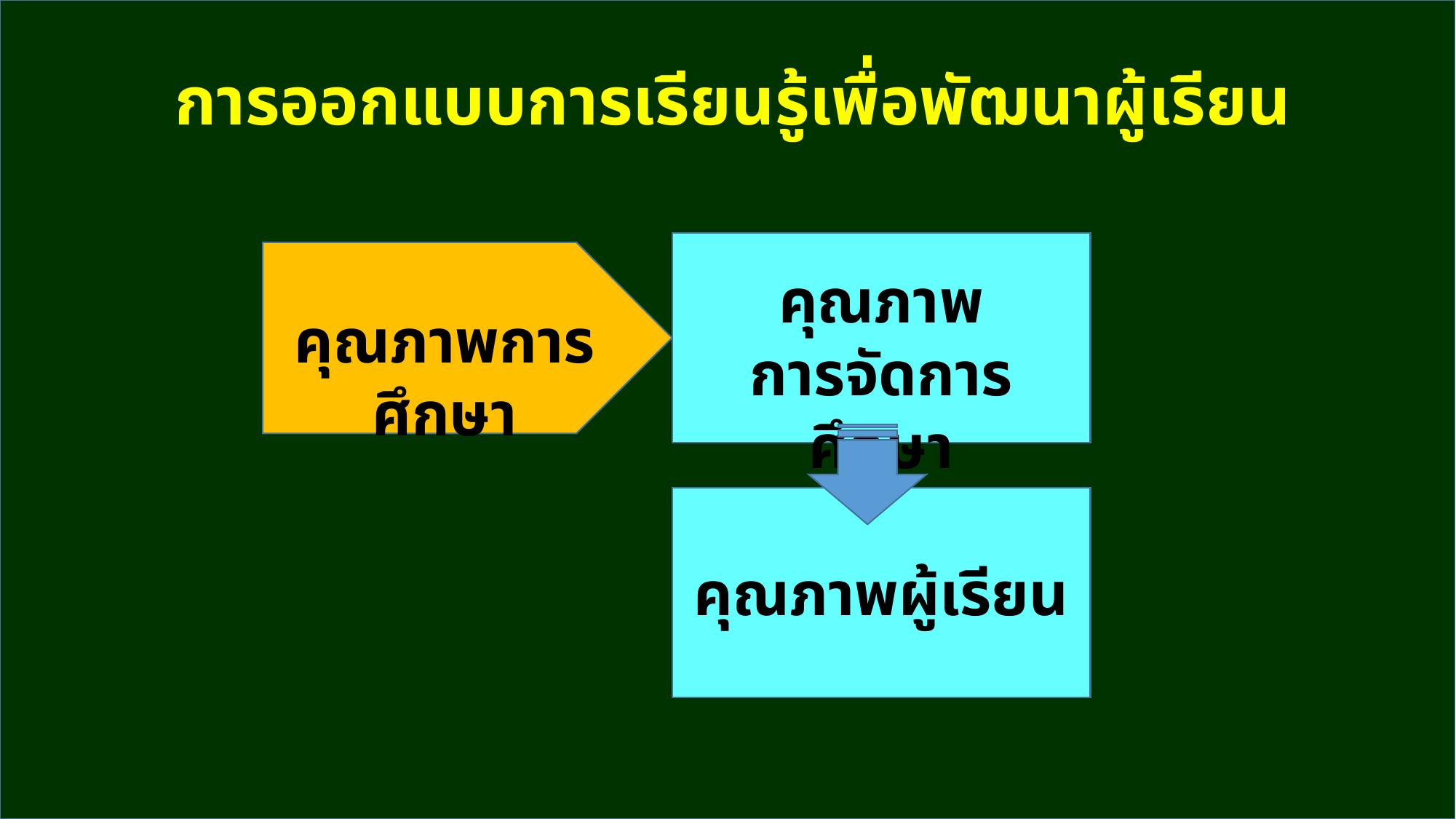

การออกแบบการเรียนรู้เพื่อพัฒนาผู้เรียน

คุณภาพ
การจัดการศึกษา
คุณภาพการศึกษา

คุณภาพผู้เรียน